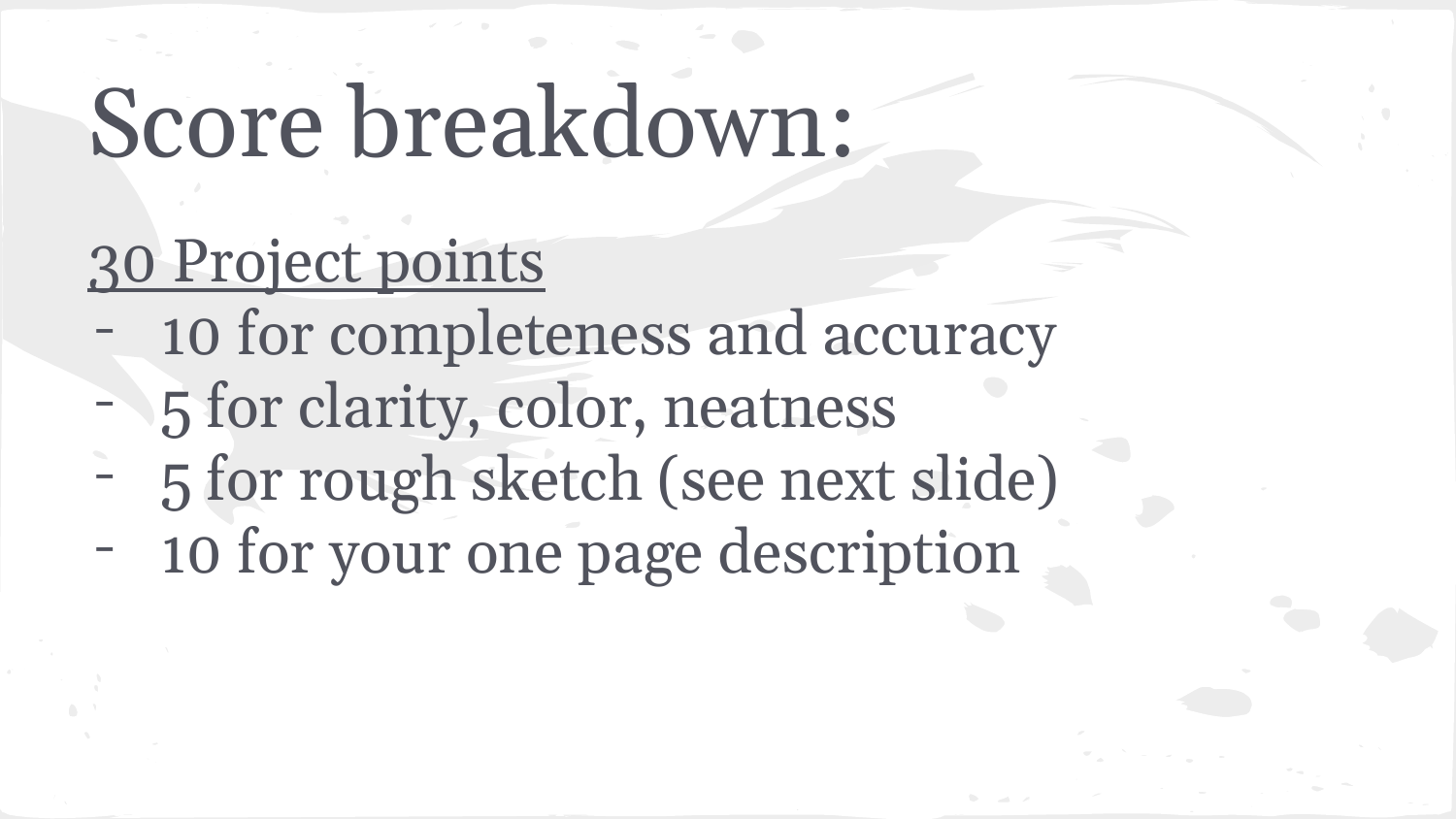

# Score breakdown:
30 Project points
10 for completeness and accuracy
5 for clarity, color, neatness
5 for rough sketch (see next slide)
10 for your one page description